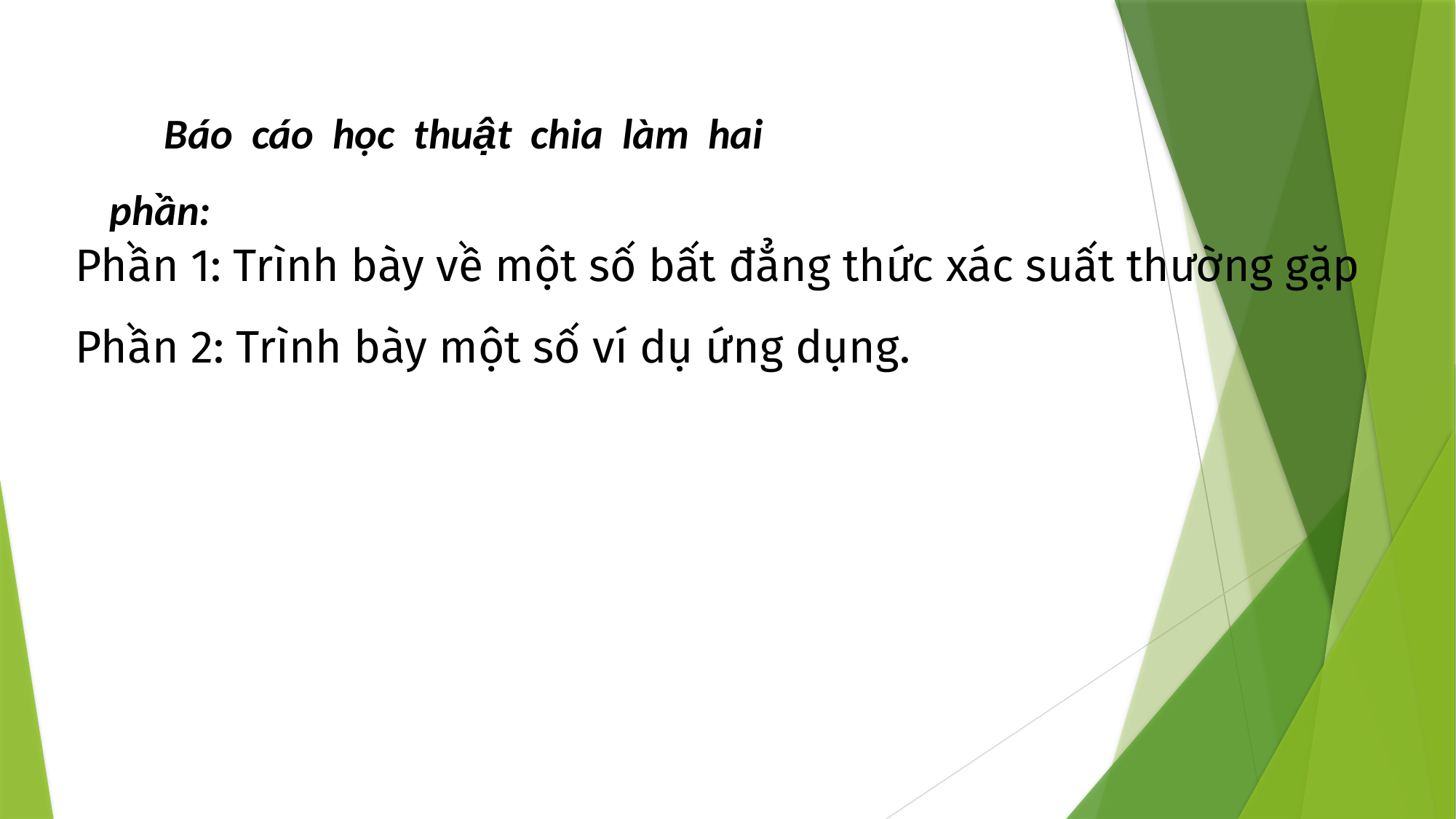

Báo cáo học thuật chia làm hai phần:
Phần 1: Trình bày về một số bất đẳng thức xác suất thường gặp
Phần 2: Trình bày một số ví dụ ứng dụng.